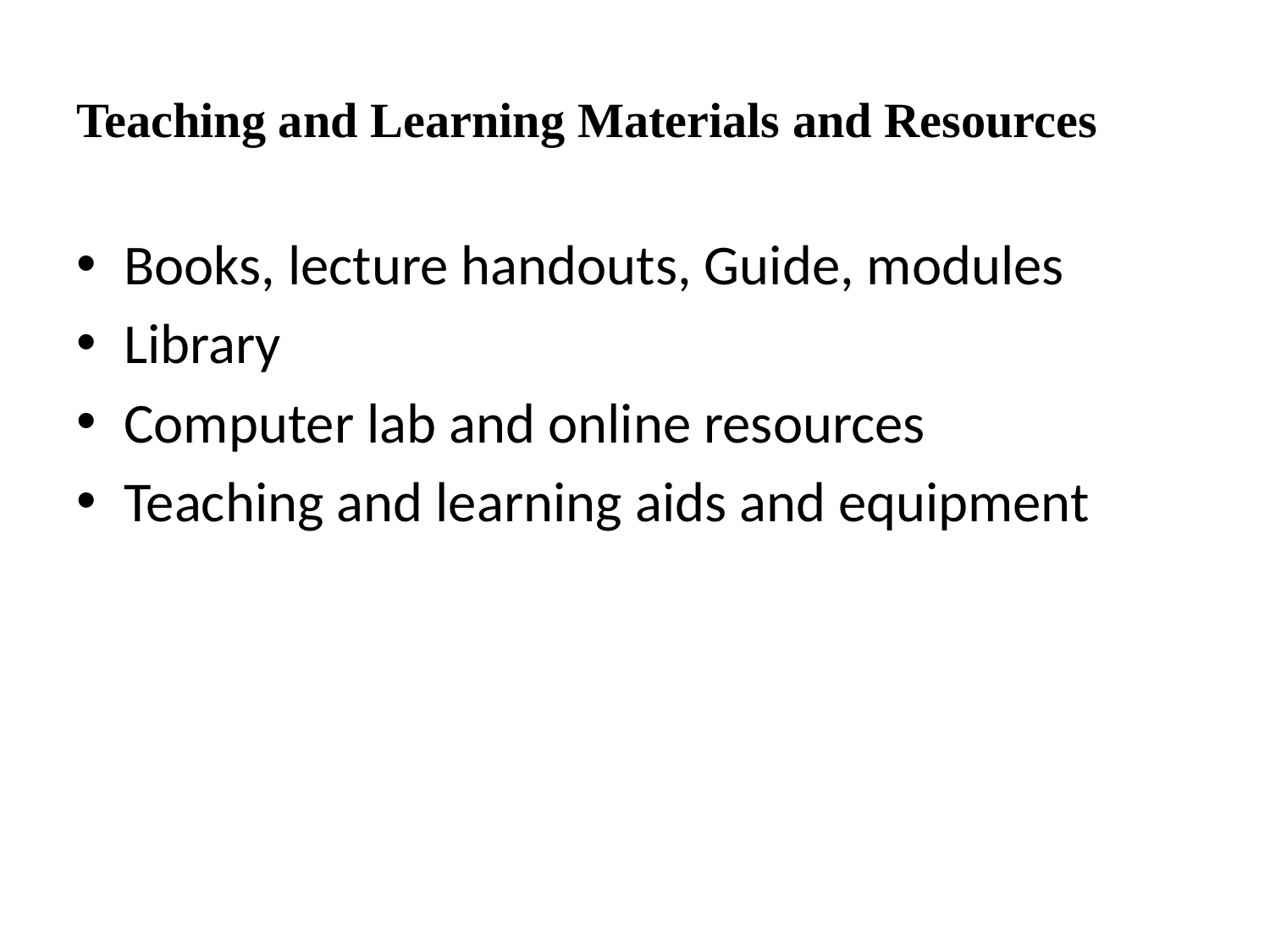

# Teaching and Learning Materials and Resources
Books, lecture handouts, Guide, modules
Library
Computer lab and online resources
Teaching and learning aids and equipment